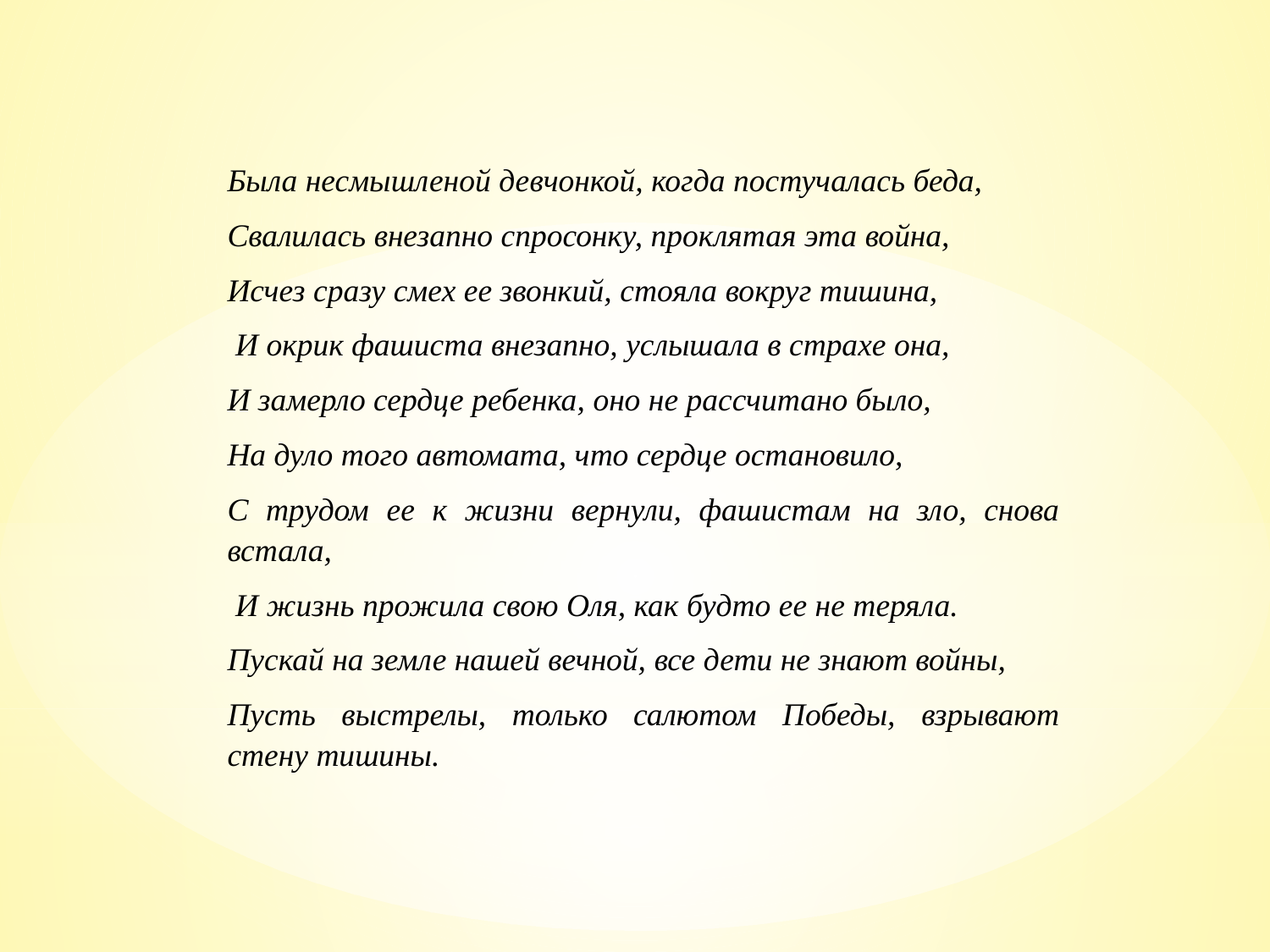

Была несмышленой девчонкой, когда постучалась беда,
Свалилась внезапно спросонку, проклятая эта война,
Исчез сразу смех ее звонкий, стояла вокруг тишина,
 И окрик фашиста внезапно, услышала в страхе она,
И замерло сердце ребенка, оно не рассчитано было,
На дуло того автомата, что сердце остановило,
С трудом ее к жизни вернули, фашистам на зло, снова встала,
 И жизнь прожила свою Оля, как будто ее не теряла.
Пускай на земле нашей вечной, все дети не знают войны,
Пусть выстрелы, только салютом Победы, взрывают стену тишины.